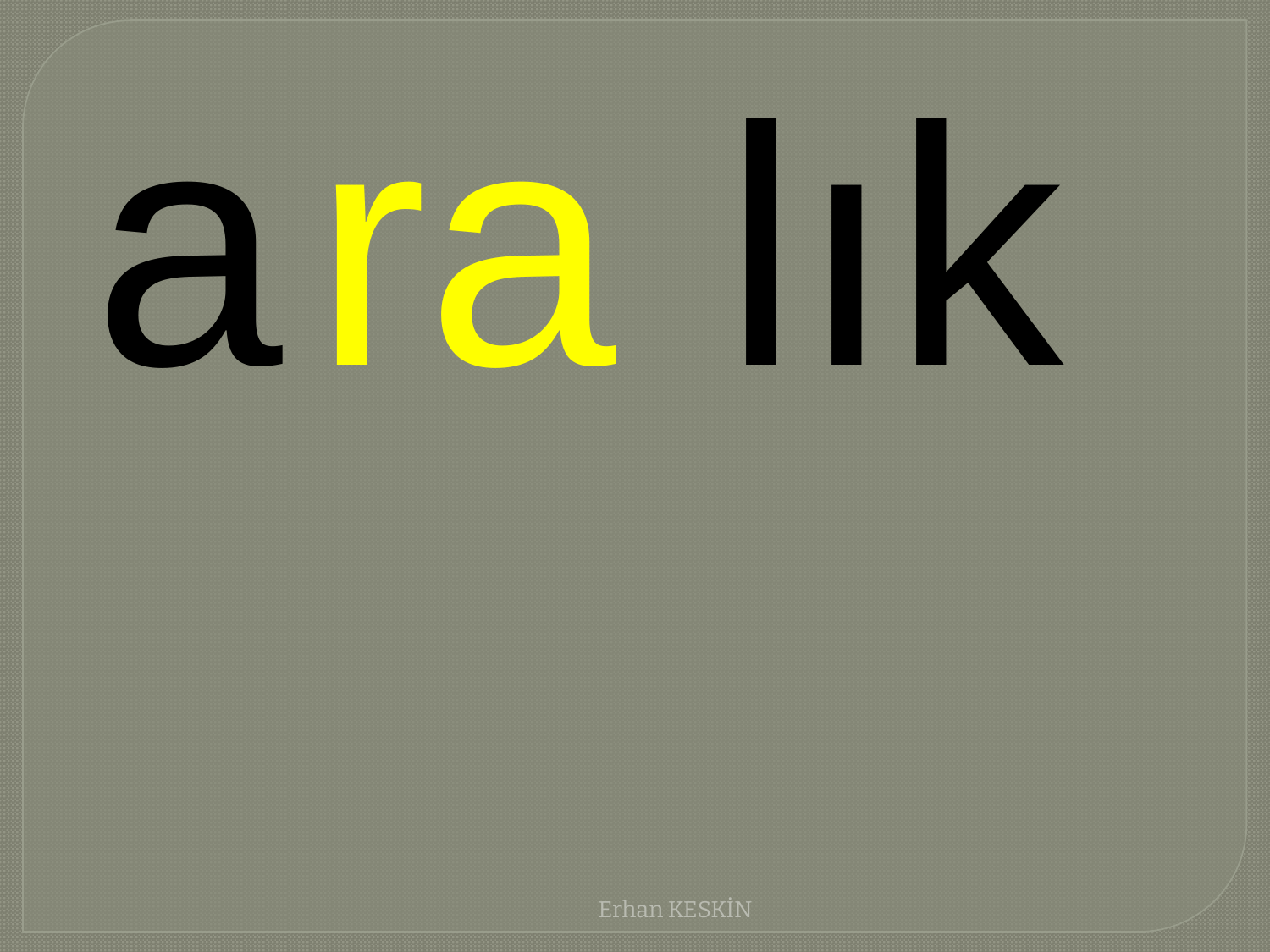

| a |
| --- |
| ra |
| --- |
| lık |
| --- |
Erhan KESKİN